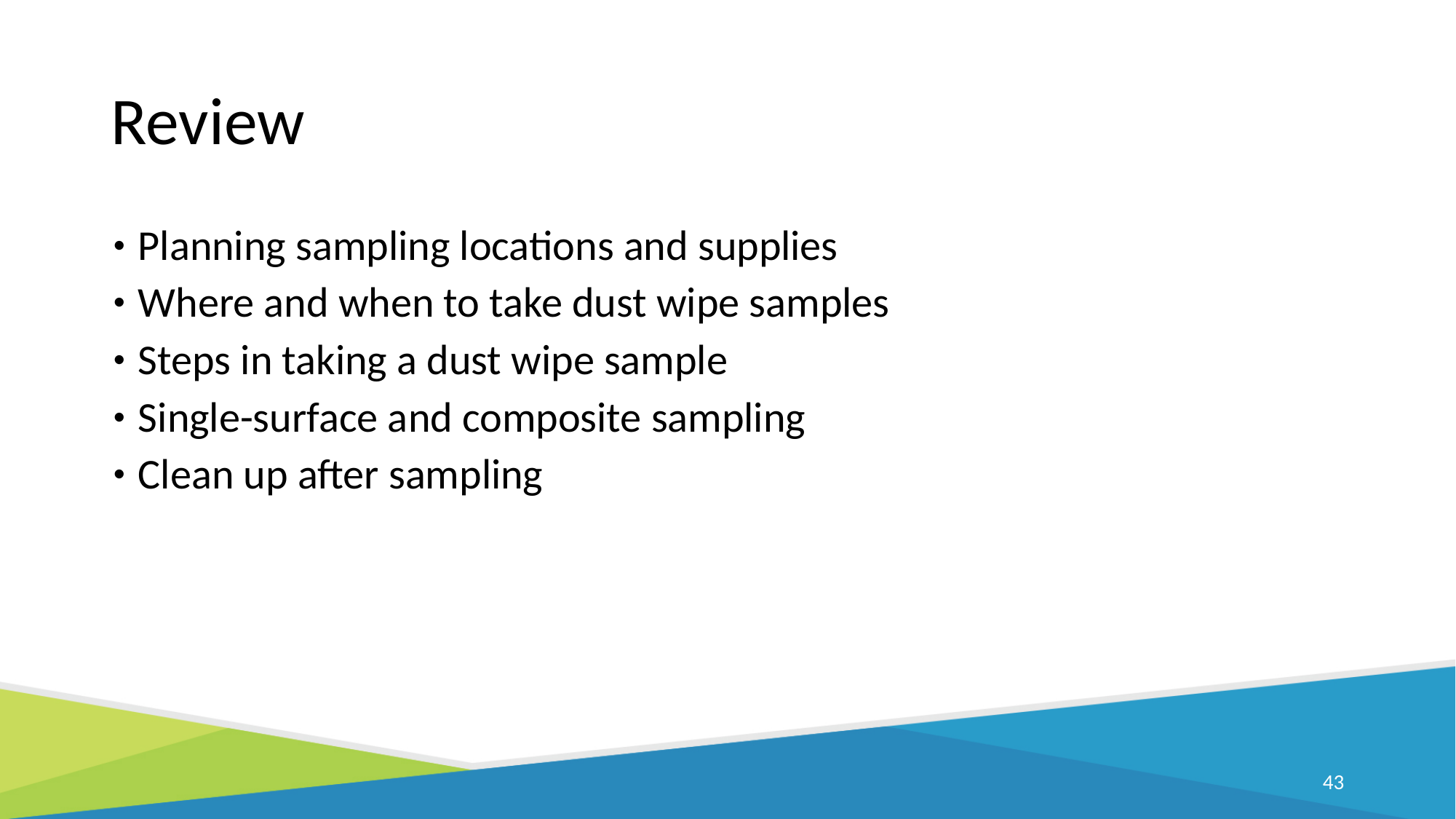

# Review
Planning sampling locations and supplies
Where and when to take dust wipe samples
Steps in taking a dust wipe sample
Single-surface and composite sampling
Clean up after sampling

43